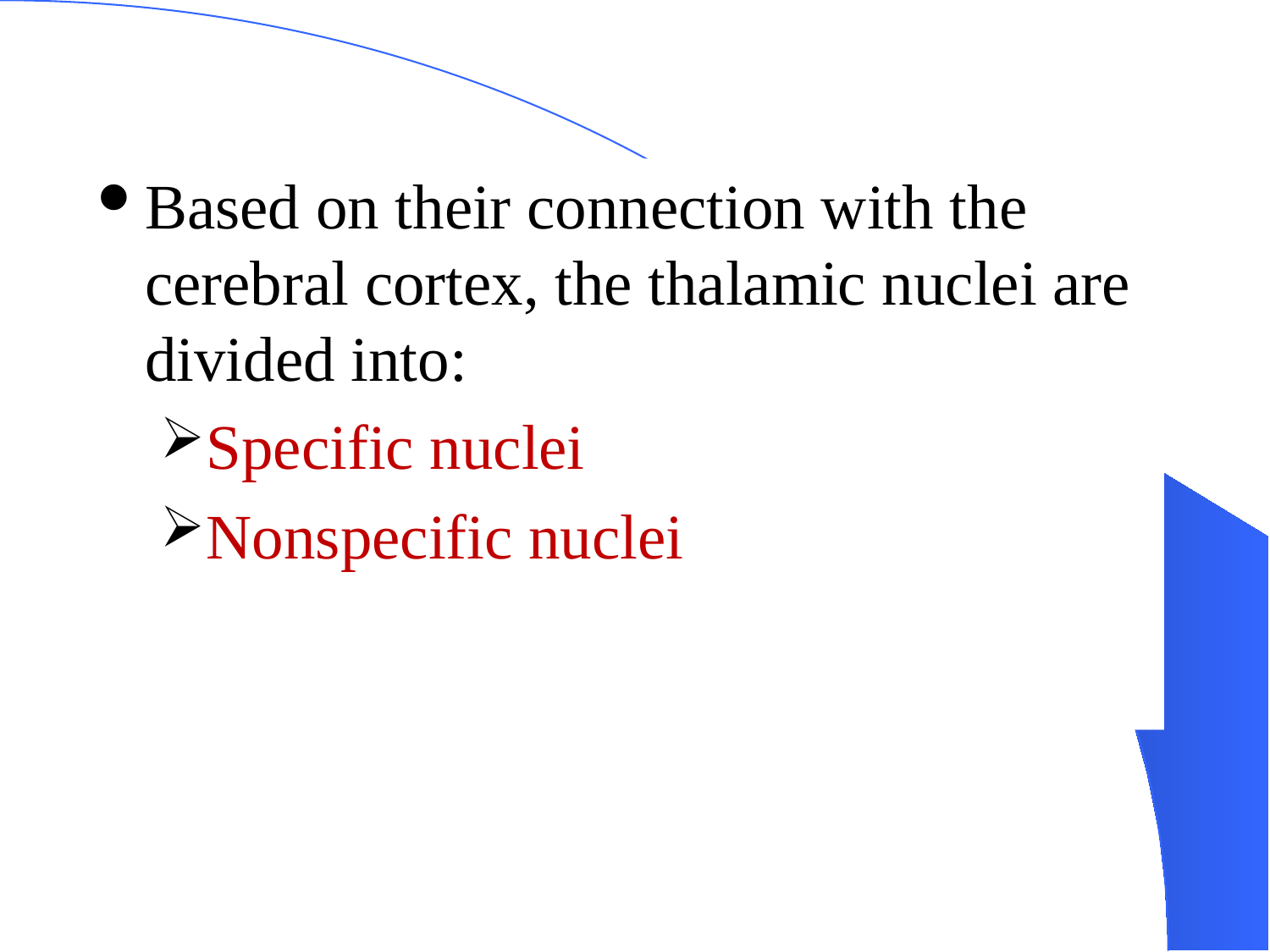

Based on their connection with the cerebral cortex, the thalamic nuclei are divided into:
Specific nuclei
Nonspecific nuclei